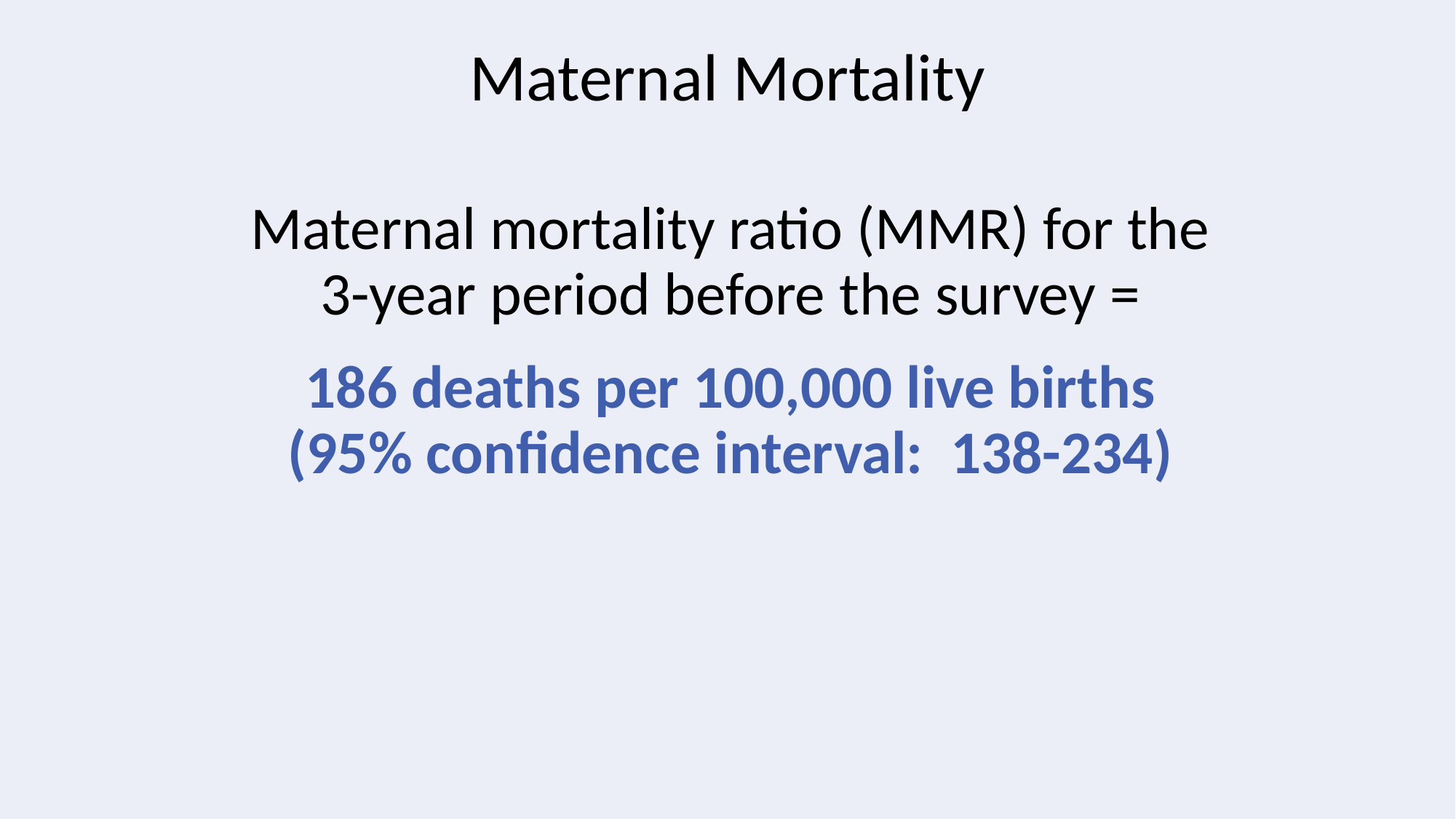

# Maternal Mortality
Maternal mortality ratio (MMR) for the 3-year period before the survey =
186 deaths per 100,000 live births
(95% confidence interval:  138-234)